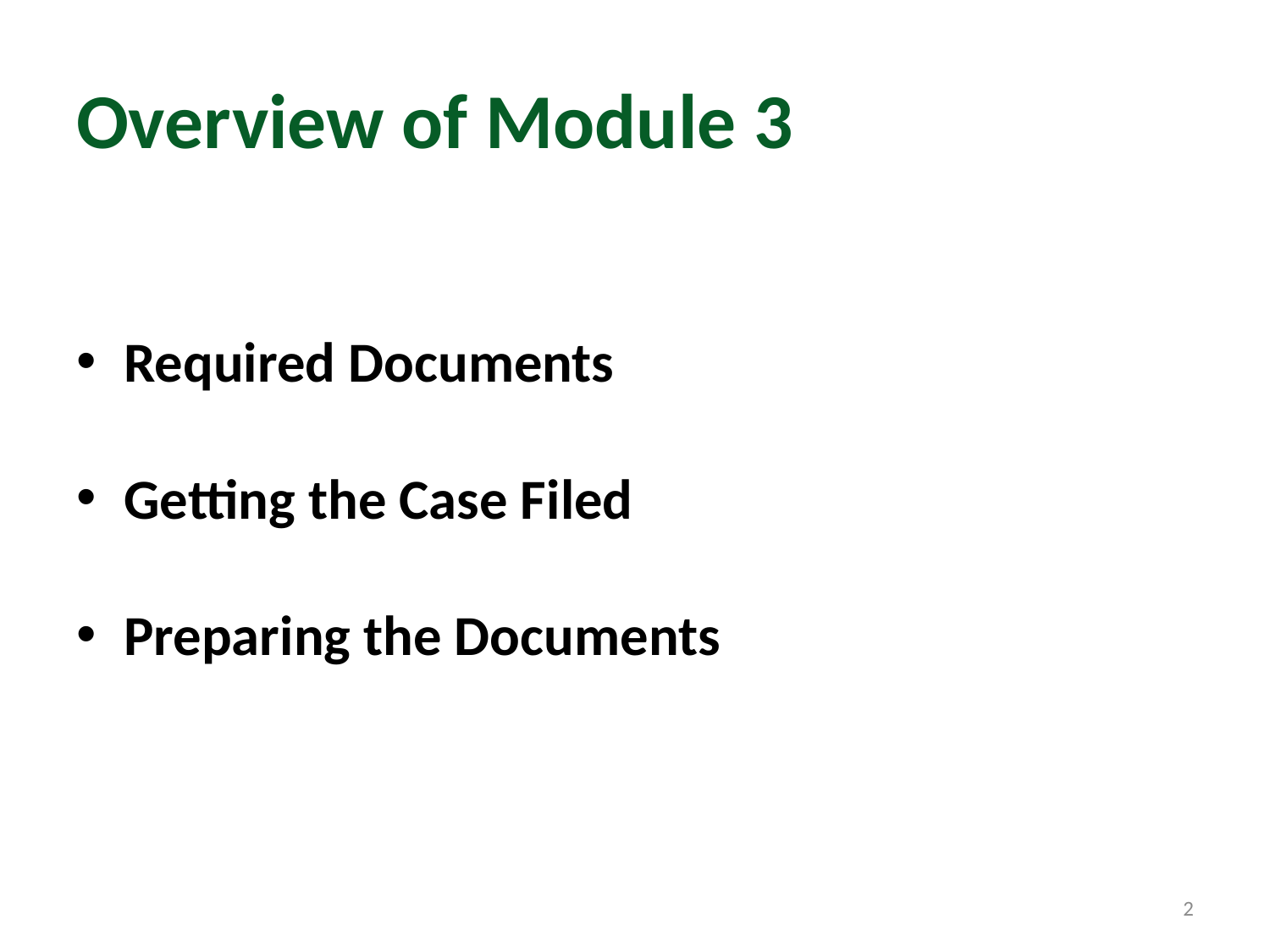

# Overview of Module 3
Required Documents
Getting the Case Filed
Preparing the Documents
2